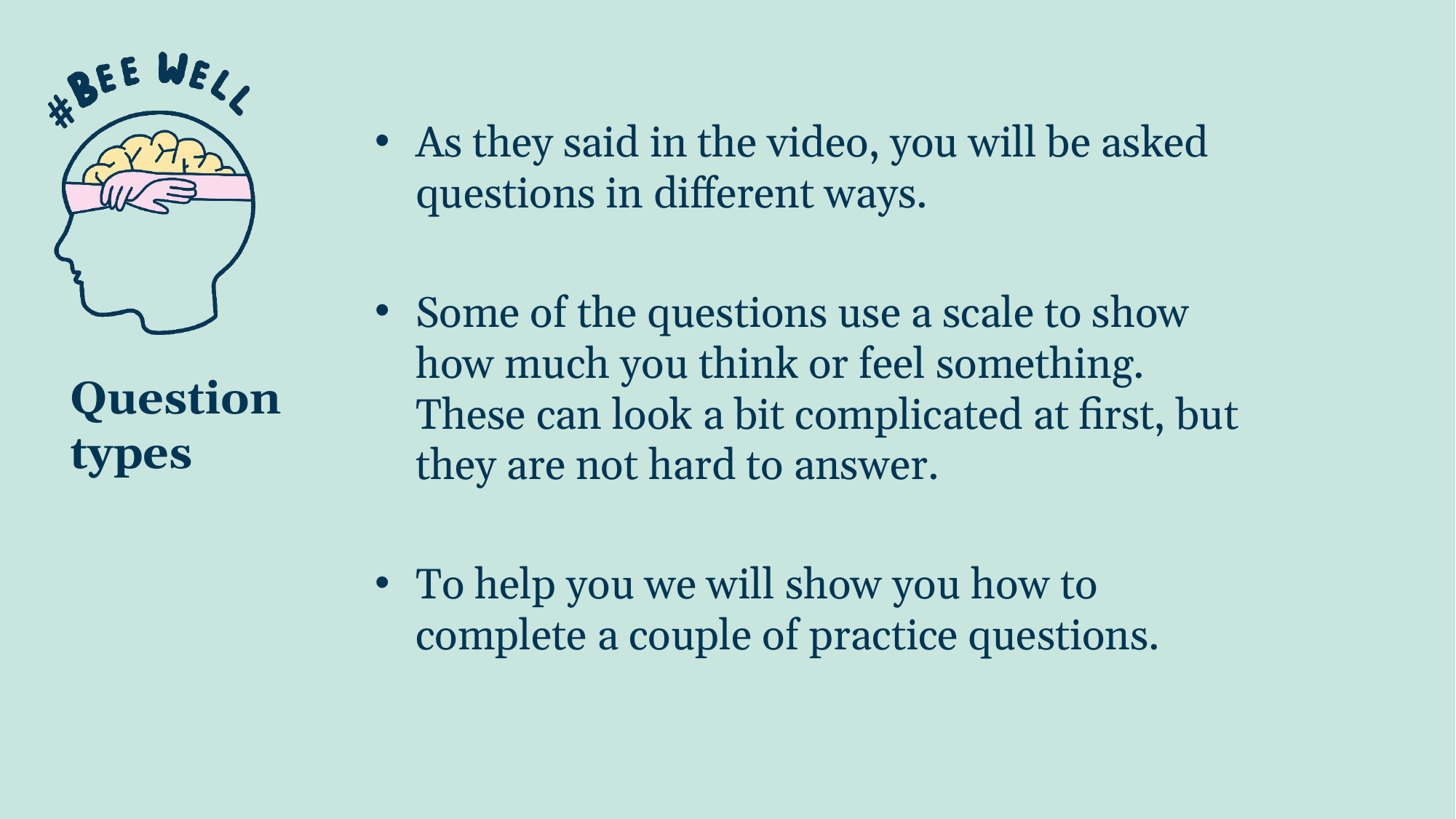

As they said in the video, you will be asked questions in different ways.

Some of the questions use a scale to show how much you think or feel something. These can look a bit complicated at first, but they are not hard to answer.

To help you we will show you how to complete a couple of practice questions.

# Question types